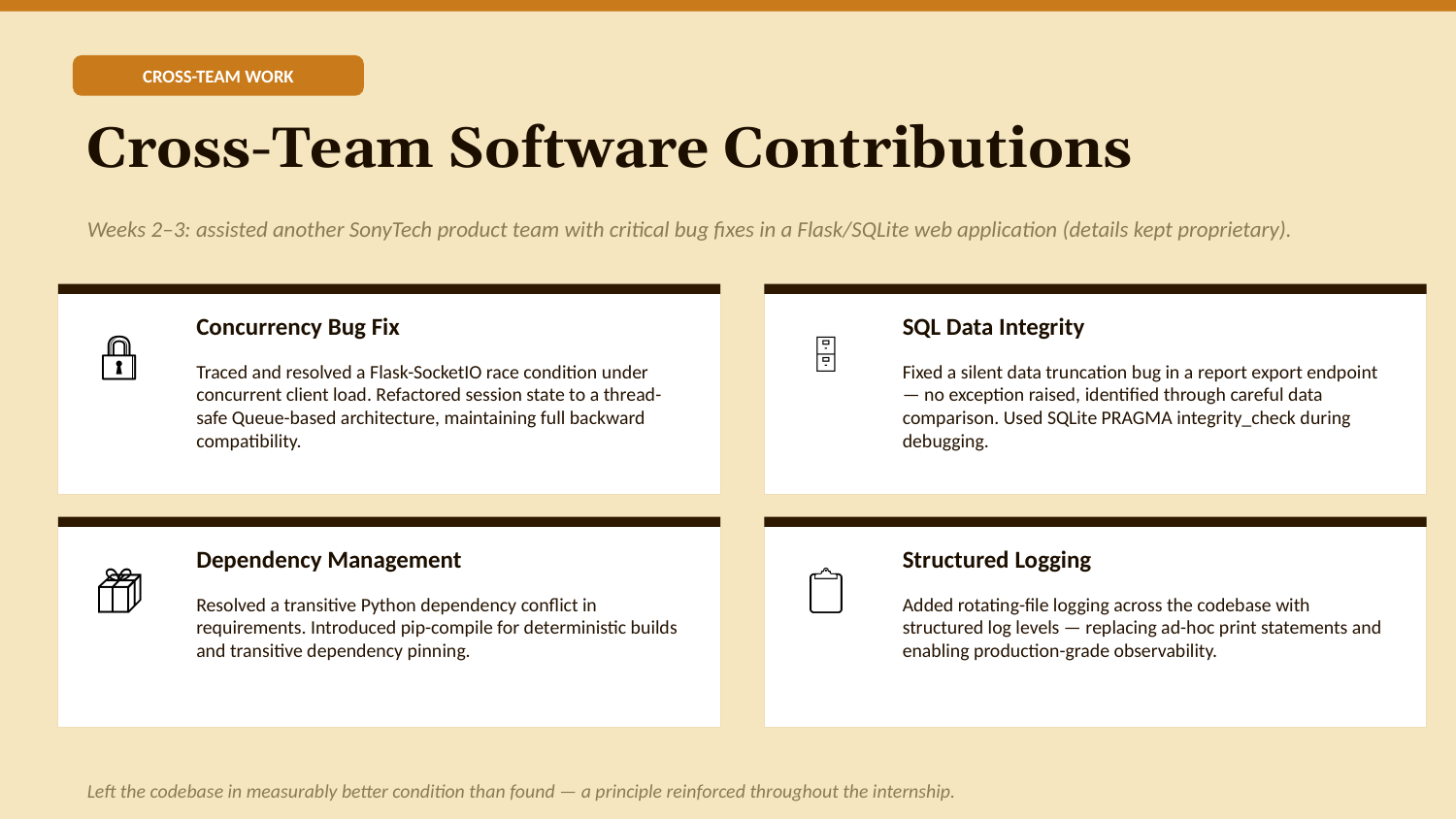

CROSS-TEAM WORK
Cross-Team Software Contributions
Weeks 2–3: assisted another SonyTech product team with critical bug fixes in a Flask/SQLite web application (details kept proprietary).

Concurrency Bug Fix
SQL Data Integrity
🔒
🗄️
Traced and resolved a Flask-SocketIO race condition under concurrent client load. Refactored session state to a thread-safe Queue-based architecture, maintaining full backward compatibility.
Fixed a silent data truncation bug in a report export endpoint — no exception raised, identified through careful data comparison. Used SQLite PRAGMA integrity_check during debugging.

Dependency Management
Structured Logging
📦
📋
Resolved a transitive Python dependency conflict in requirements. Introduced pip-compile for deterministic builds and transitive dependency pinning.
Added rotating-file logging across the codebase with structured log levels — replacing ad-hoc print statements and enabling production-grade observability.
Left the codebase in measurably better condition than found — a principle reinforced throughout the internship.